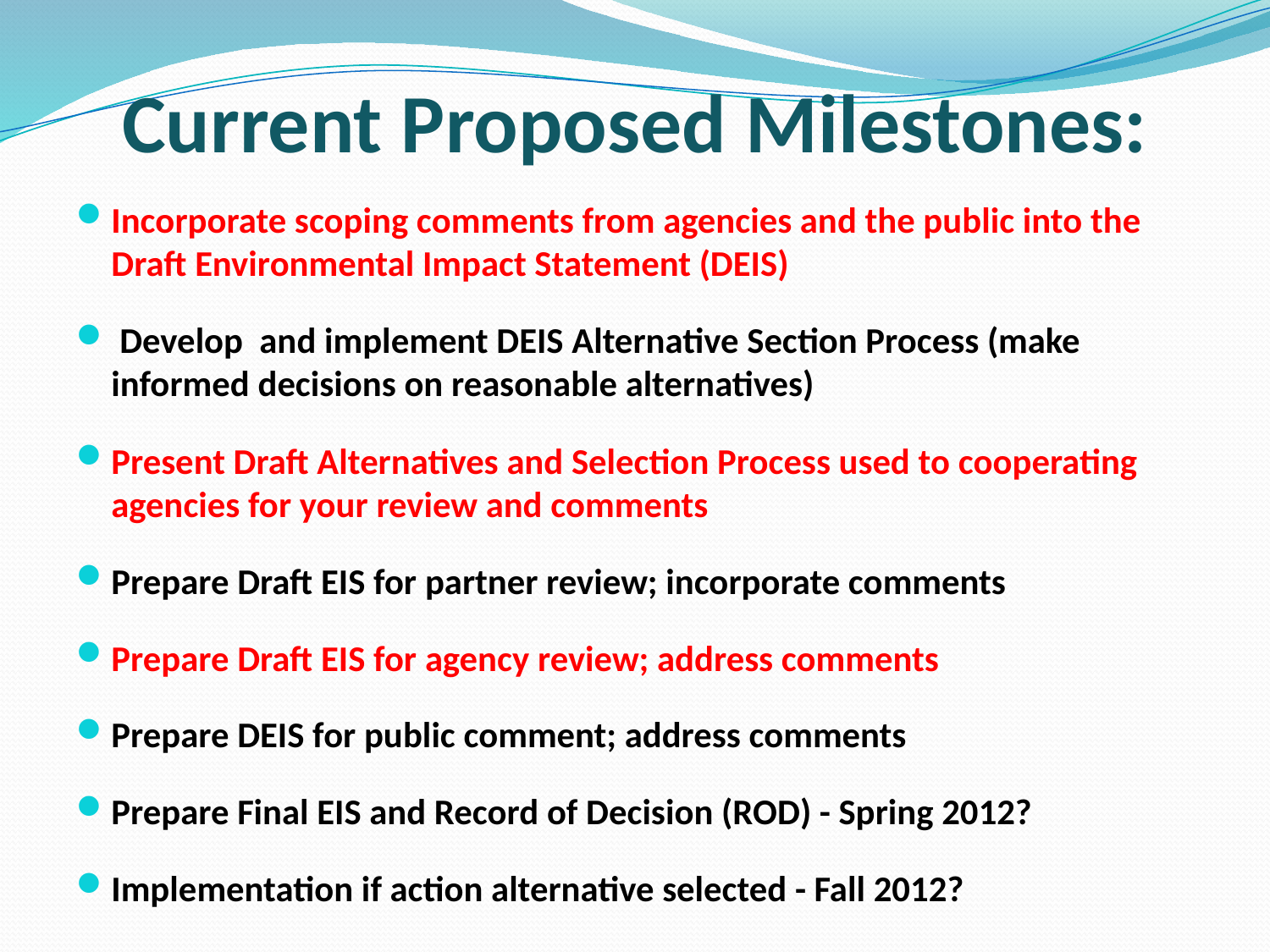

# Current Proposed Milestones:
Incorporate scoping comments from agencies and the public into the Draft Environmental Impact Statement (DEIS)
 Develop  and implement DEIS Alternative Section Process (make informed decisions on reasonable alternatives)
Present Draft Alternatives and Selection Process used to cooperating agencies for your review and comments
Prepare Draft EIS for partner review; incorporate comments
Prepare Draft EIS for agency review; address comments
Prepare DEIS for public comment; address comments
Prepare Final EIS and Record of Decision (ROD) - Spring 2012?
Implementation if action alternative selected - Fall 2012?